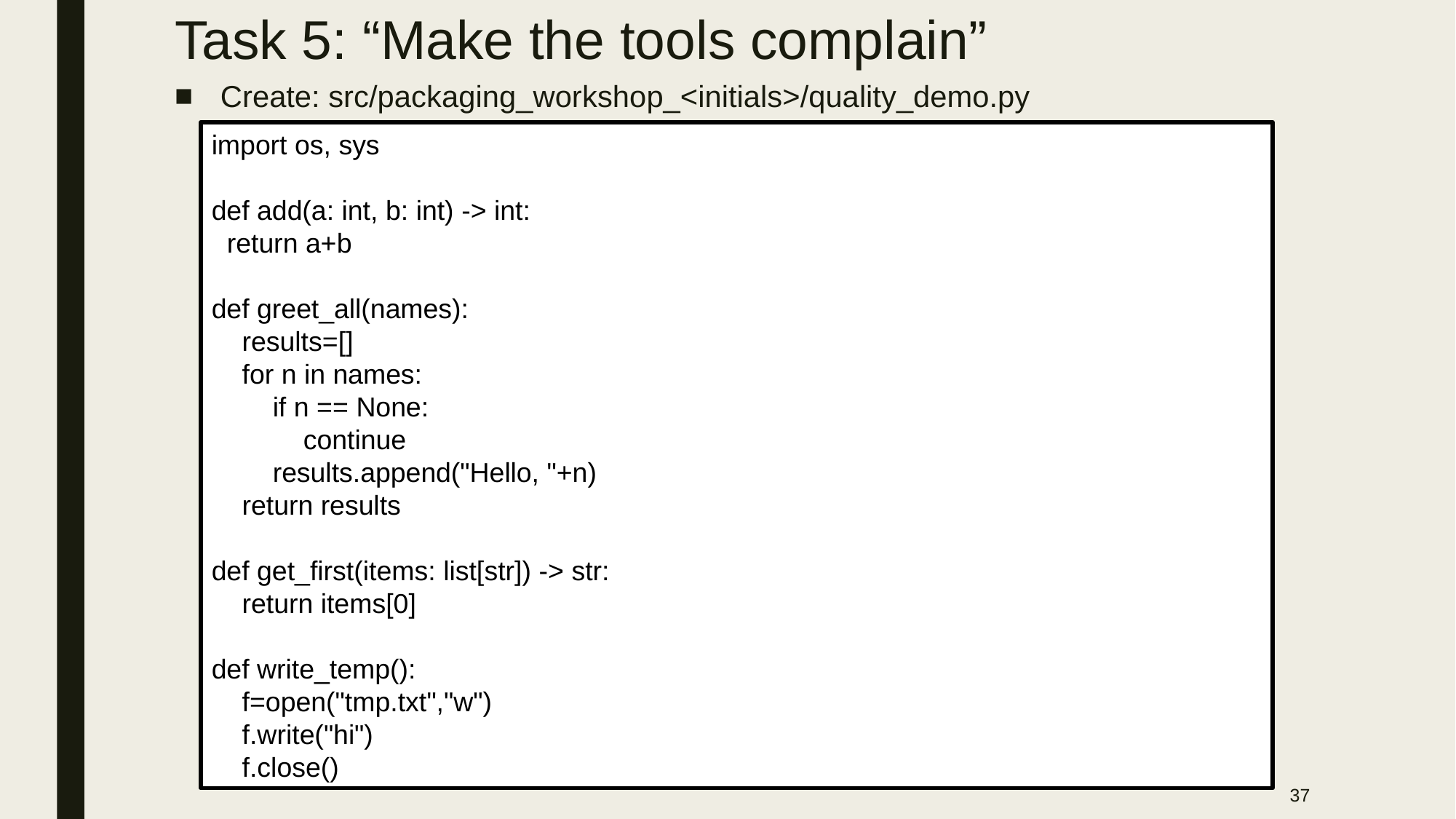

# Task 5: “Make the tools complain”
Create: src/packaging_workshop_<initials>/quality_demo.py
import os, sys

def add(a: int, b: int) -> int:
  return a+b

def greet_all(names):
    results=[]
    for n in names:
        if n == None:
            continue
        results.append("Hello, "+n)
    return results

def get_first(items: list[str]) -> str:
    return items[0]

def write_temp():
    f=open("tmp.txt","w")
    f.write("hi")
    f.close()
37